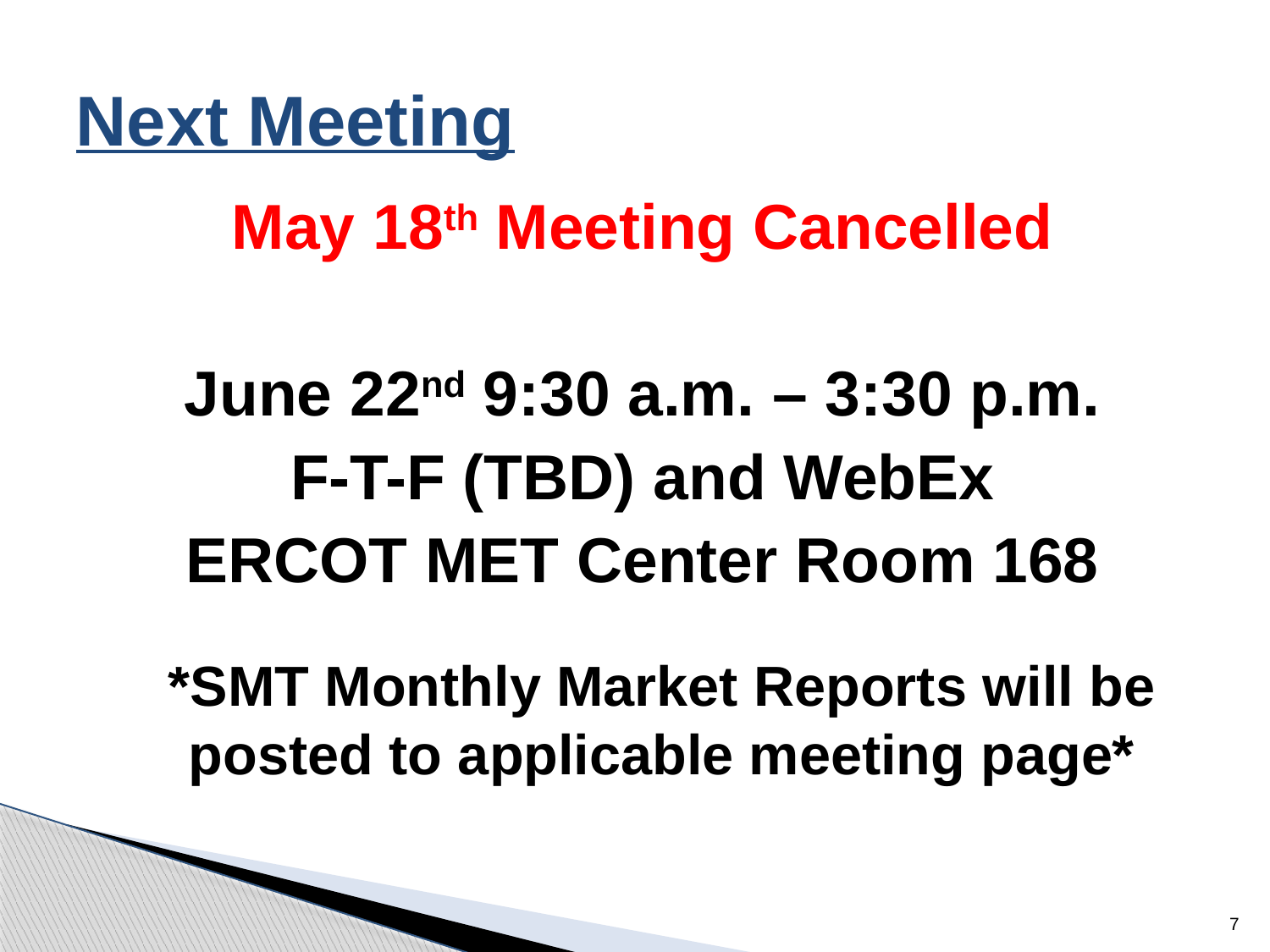

# Next Meeting
May 18th Meeting Cancelled

June 22nd 9:30 a.m. – 3:30 p.m.
F-T-F (TBD) and WebEx
ERCOT MET Center Room 168

*SMT Monthly Market Reports will be posted to applicable meeting page*
7